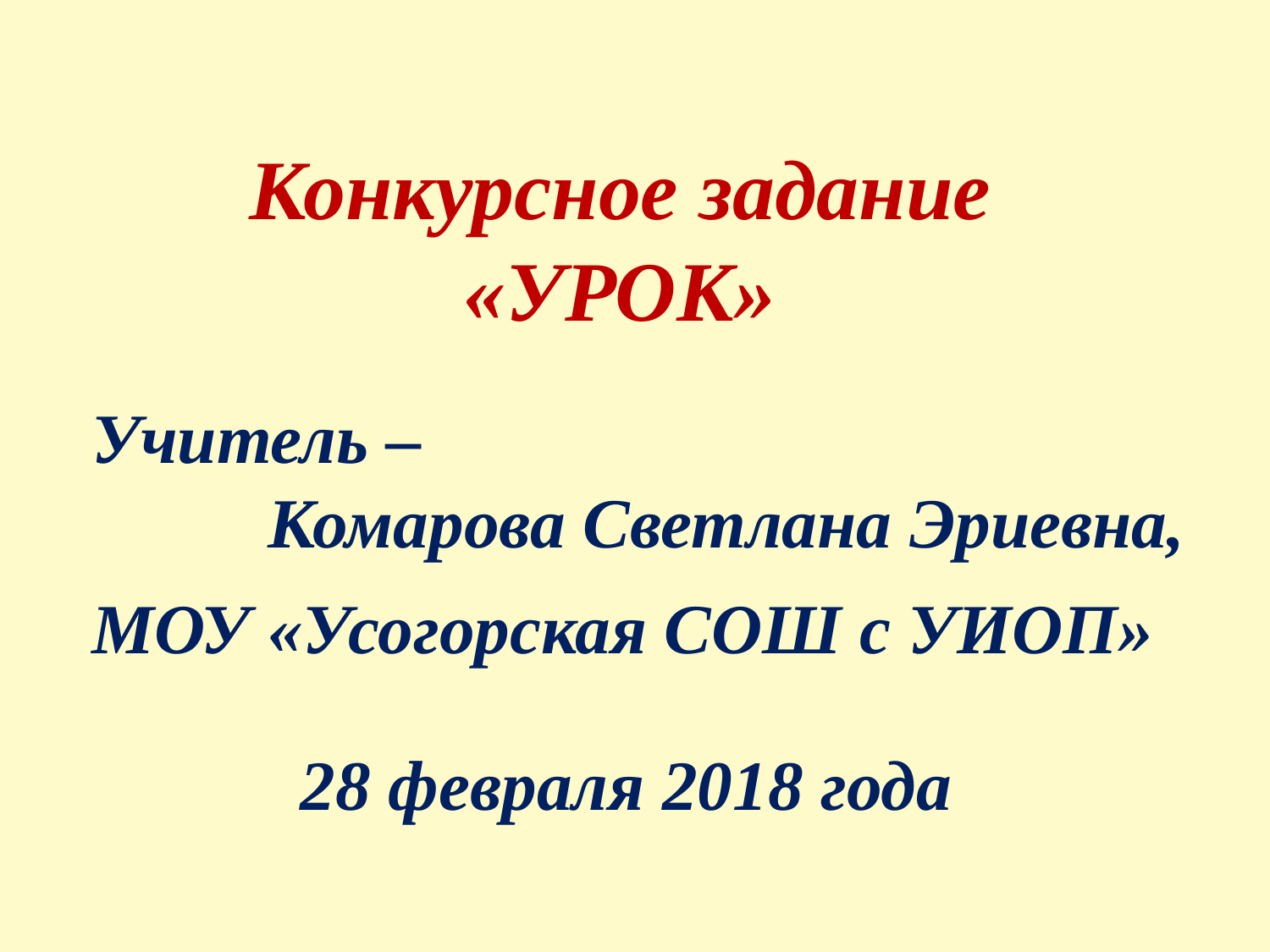

Конкурсное задание «УРОК»
Учитель –
          Комарова Светлана Эриевна,
МОУ «Усогорская СОШ с УИОП»
28 февраля 2018 года